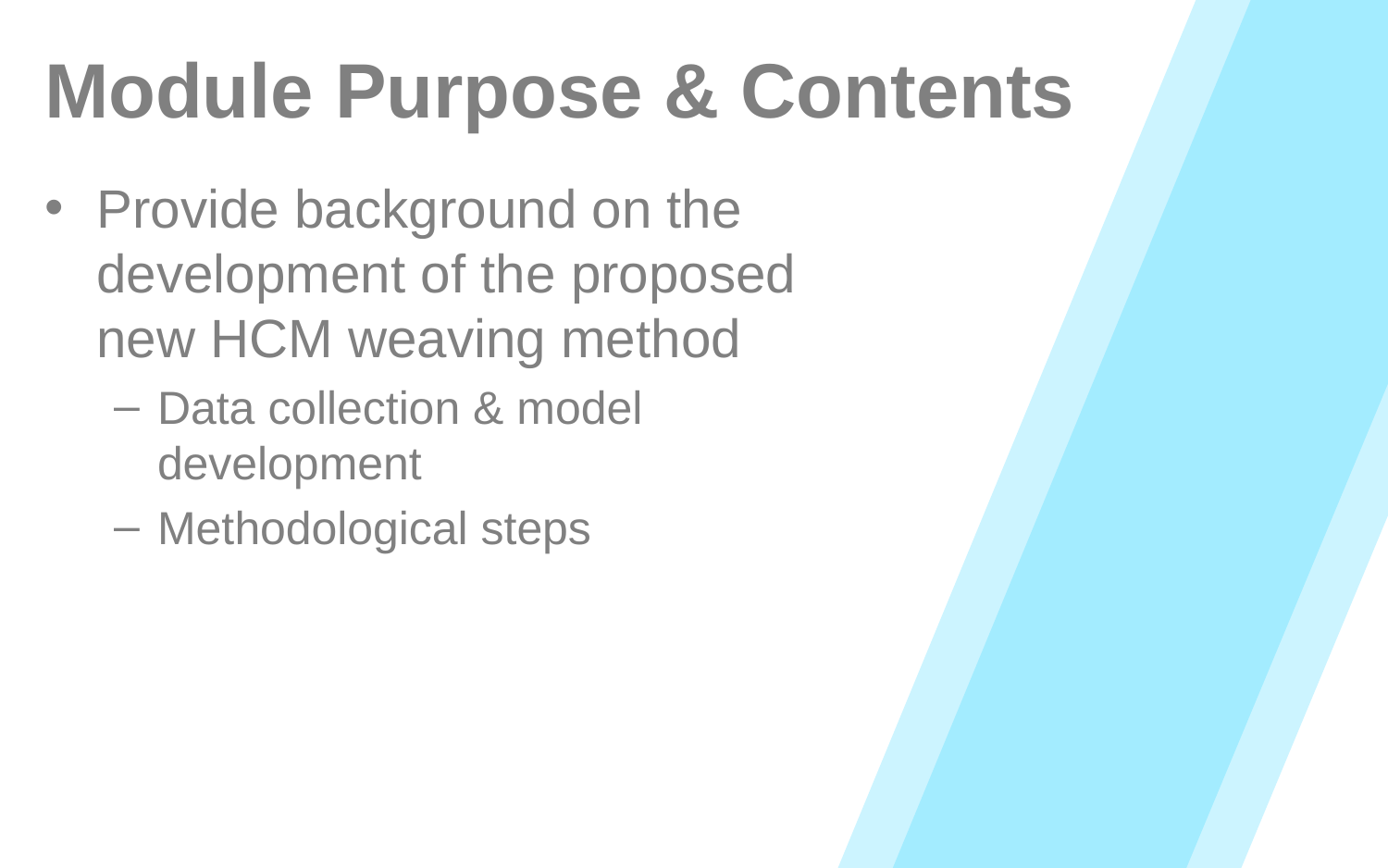

# Module Purpose & Contents
Provide background on the development of the proposed new HCM weaving method
Data collection & model development
Methodological steps